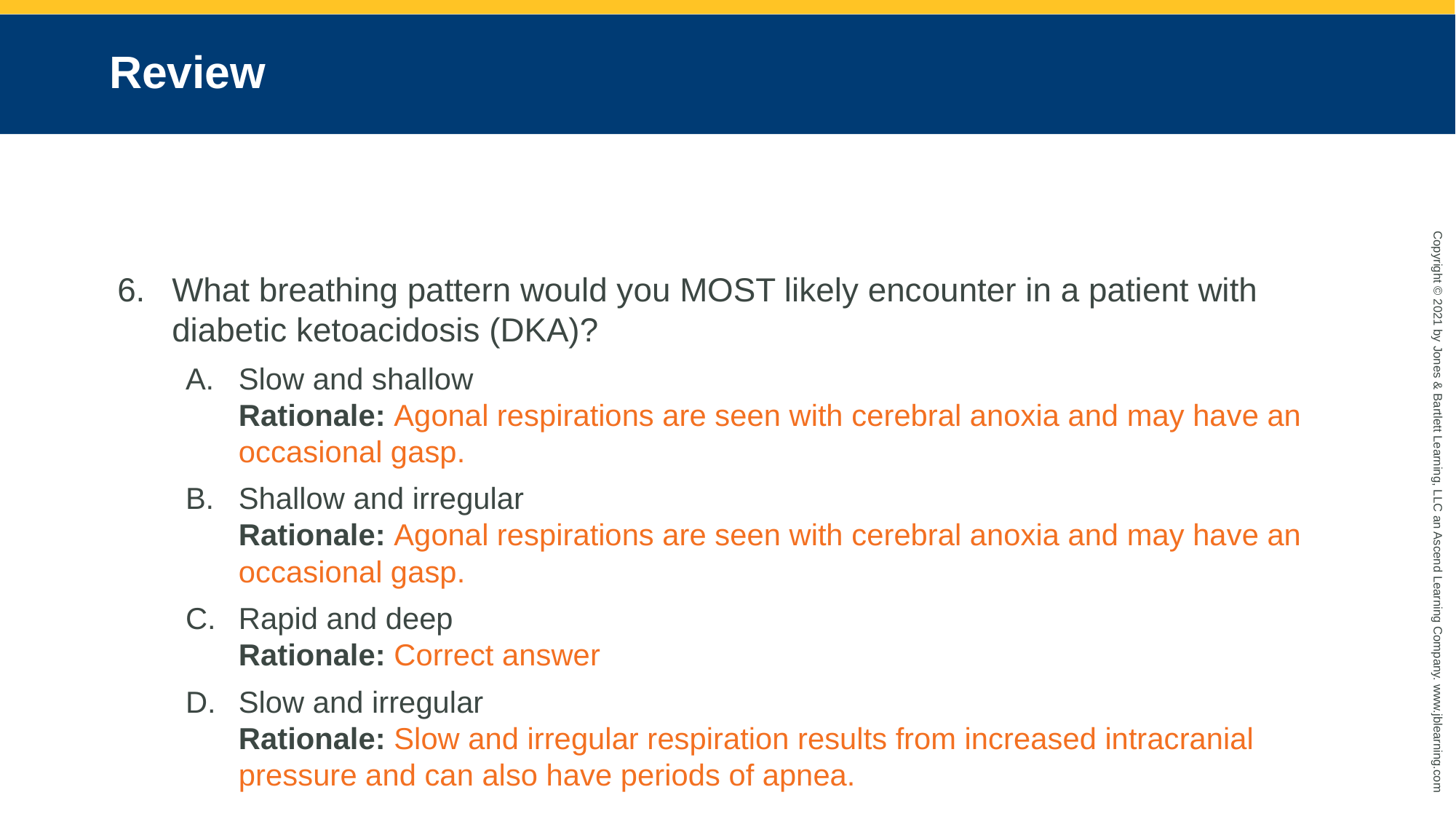

# Review
What breathing pattern would you MOST likely encounter in a patient with diabetic ketoacidosis (DKA)?
Slow and shallow
Rationale: Agonal respirations are seen with cerebral anoxia and may have an occasional gasp.
Shallow and irregular
Rationale: Agonal respirations are seen with cerebral anoxia and may have an occasional gasp.
Rapid and deep
Rationale: Correct answer
Slow and irregular
Rationale: Slow and irregular respiration results from increased intracranial pressure and can also have periods of apnea.